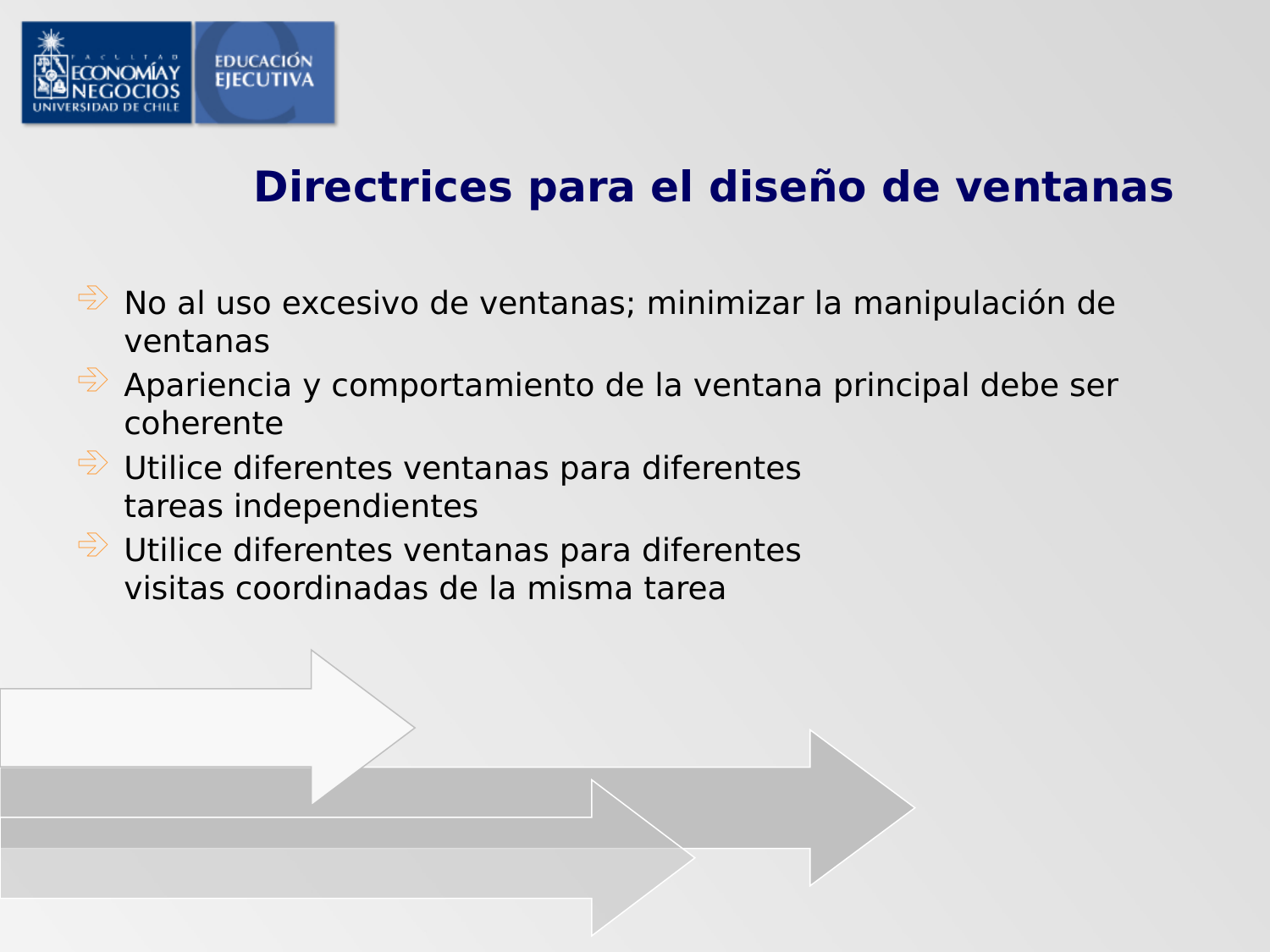

# Directrices para el diseño de ventanas
No al uso excesivo de ventanas; minimizar la manipulación de ventanas
Apariencia y comportamiento de la ventana principal debe ser coherente
Utilice diferentes ventanas para diferentes
tareas independientes
Utilice diferentes ventanas para diferentes
visitas coordinadas de la misma tarea